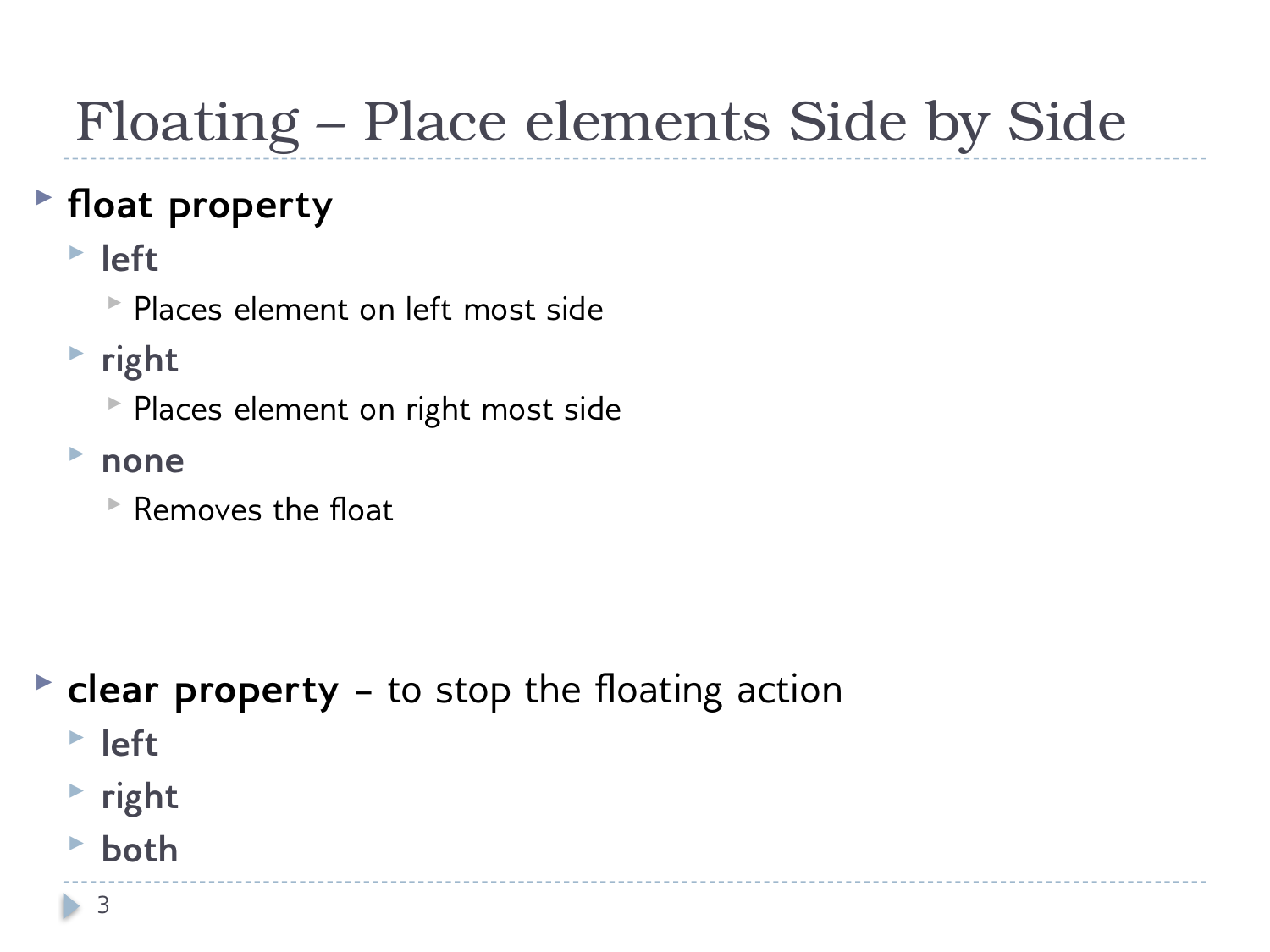

# Floating – Place elements Side by Side
float property
left
Places element on left most side
right
Places element on right most side
none
Removes the float

clear property – to stop the floating action
left
right
both

3